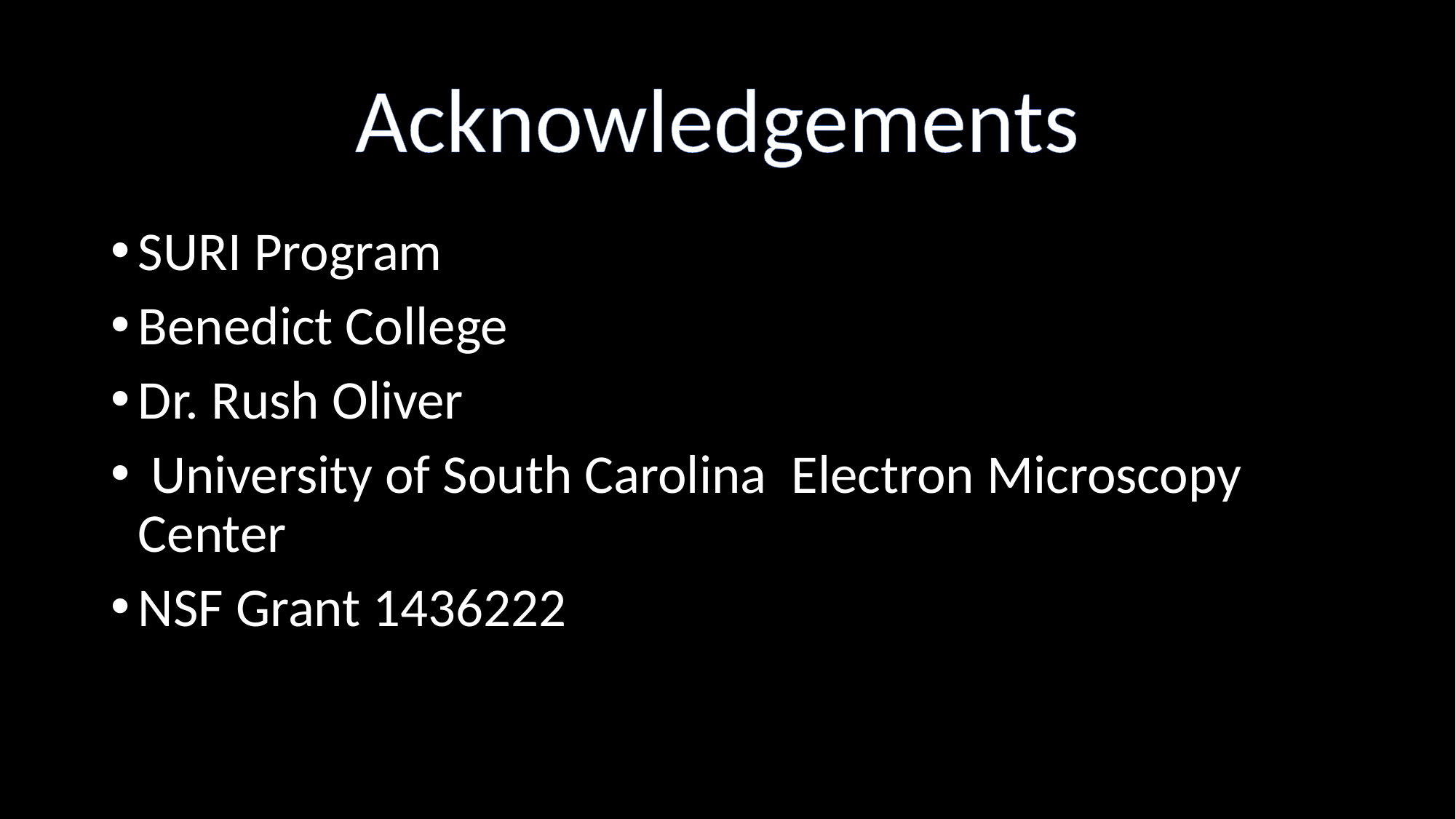

# Acknowledgements
SURI Program
Benedict College
Dr. Rush Oliver
 University of South Carolina  Electron Microscopy Center
NSF Grant 1436222